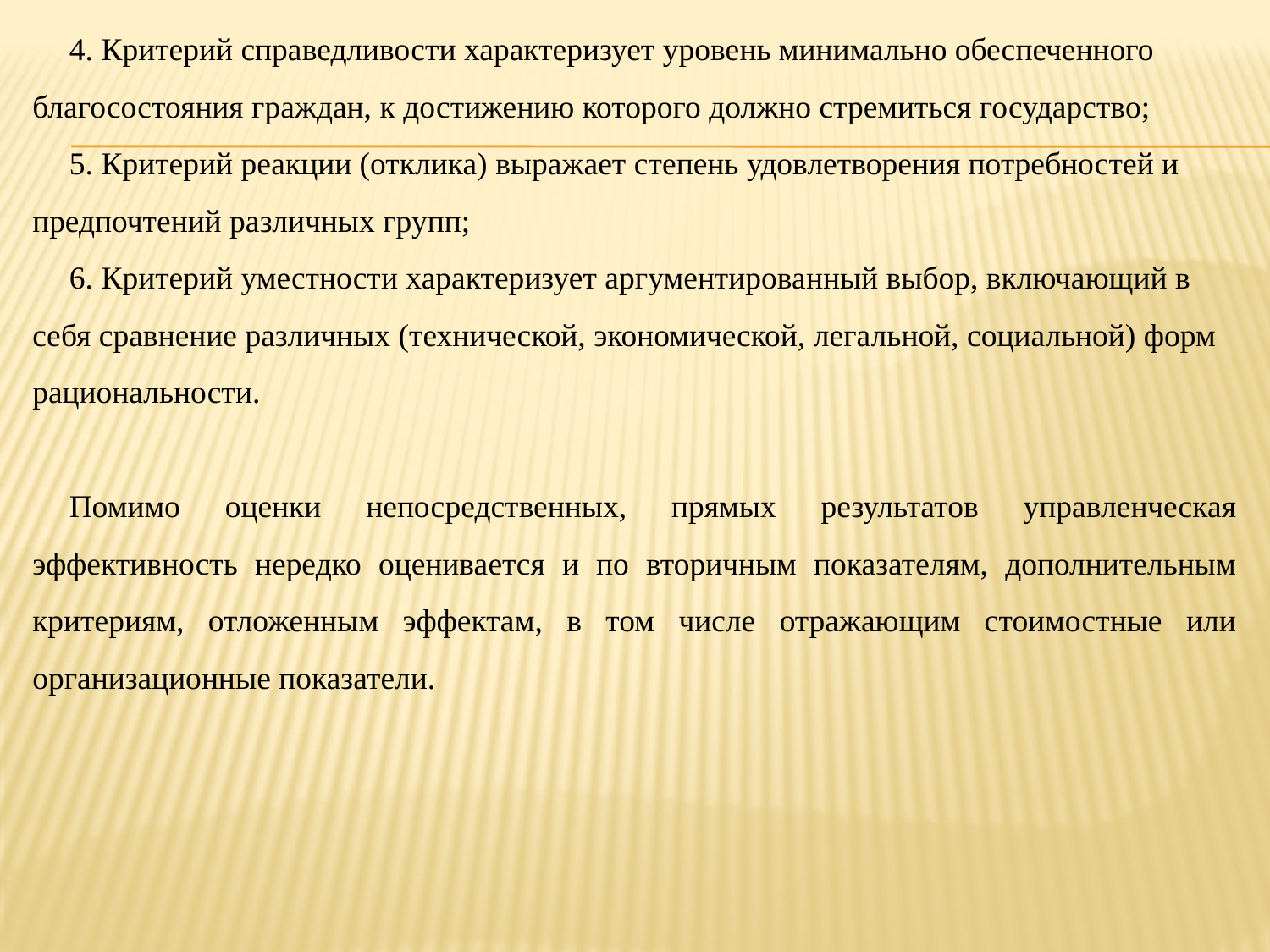

4. Критерий справедливости характеризует уровень минимально обеспеченного благосостояния граждан, к достижению которого должно стремиться государство;
5. Критерий реакции (отклика) выражает степень удовлетворения потребностей и предпочтений различных групп;
6. Критерий уместности характеризует аргументированный выбор, включающий в себя сравнение различных (технической, экономической, легальной, социальной) форм рациональности.

Помимо оценки непосредственных, прямых результатов управленческая эффективность нередко оценивается и по вторичным показателям, дополнительным критериям, отложенным эффектам, в том числе отражающим стоимостные или организационные показатели.